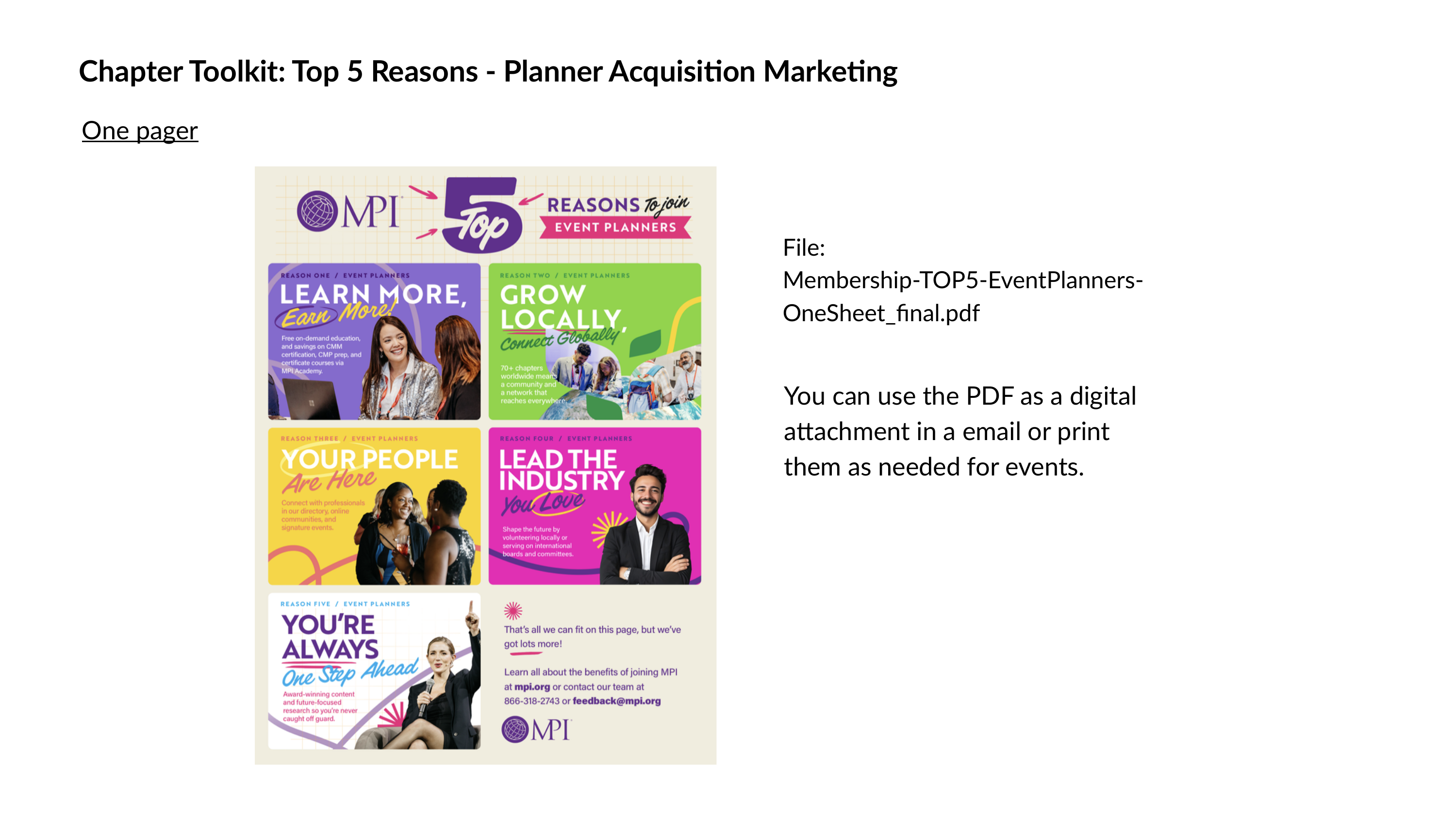

Chapter Toolkit: Top 5 Reasons - Planner Acquisition Marketing
One pager

File:
Membership-TOP5-EventPlanners-OneSheet_final.pdf
You can use the PDF as a digital attachment in a email or print them as needed for events.